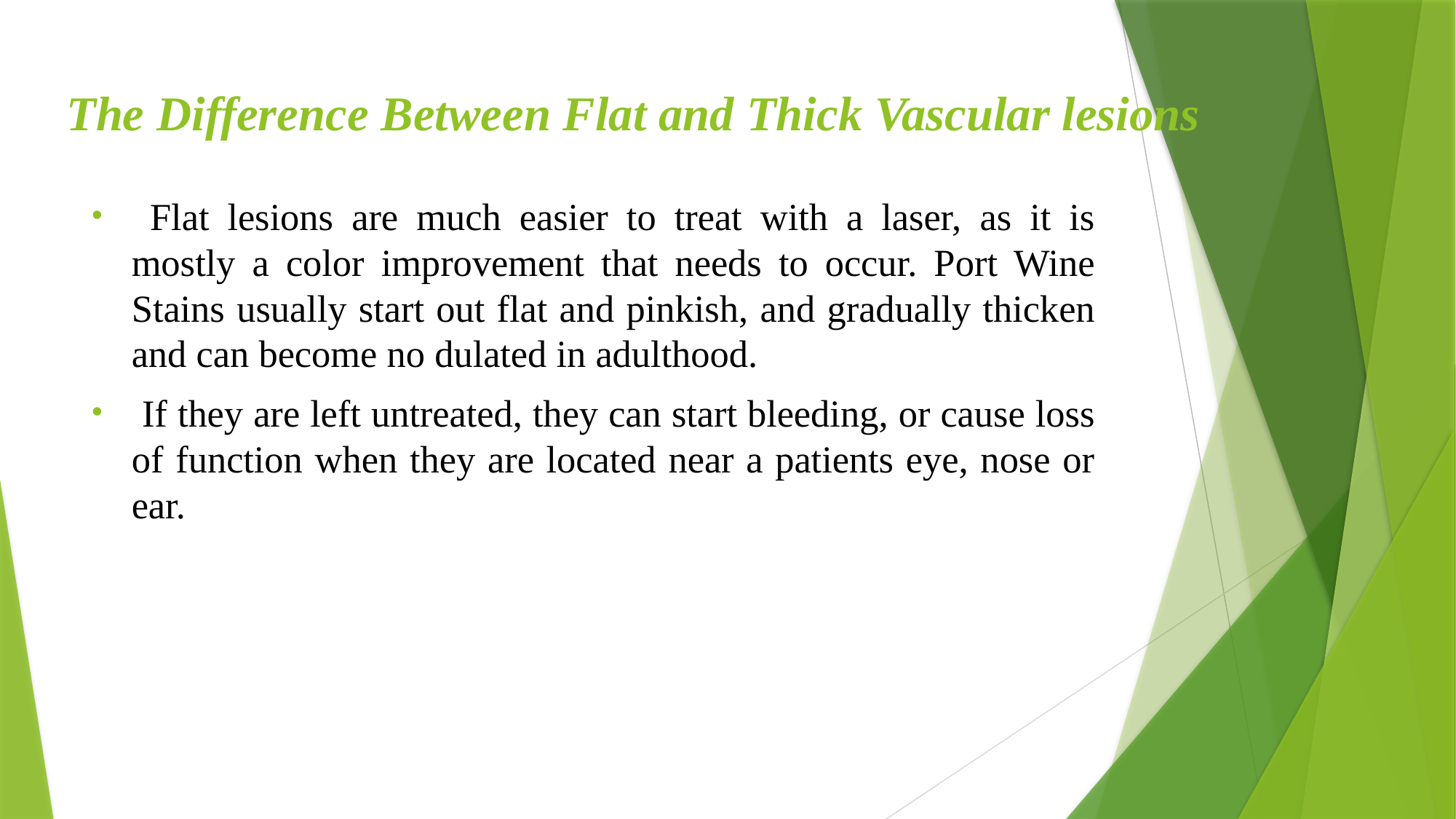

# The Difference Between Flat and Thick Vascular lesions
 Flat lesions are much easier to treat with a laser, as it is mostly a color improvement that needs to occur. Port Wine Stains usually start out flat and pinkish, and gradually thicken and can become no dulated in adulthood.
 If they are left untreated, they can start bleeding, or cause loss of function when they are located near a patients eye, nose or ear.